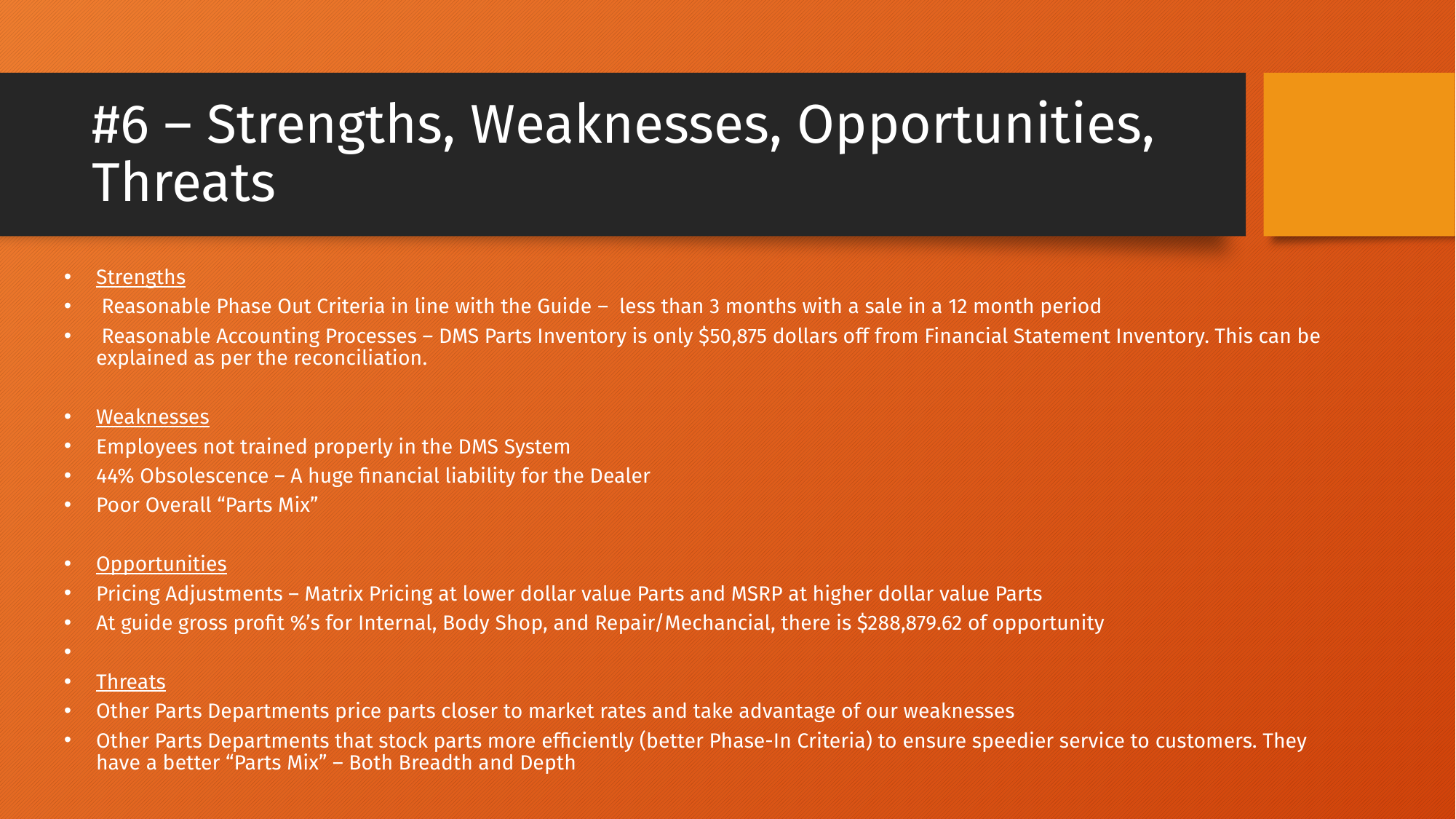

# #6 – Strengths, Weaknesses, Opportunities, Threats
Strengths
 Reasonable Phase Out Criteria in line with the Guide –  less than 3 months with a sale in a 12 month period
 Reasonable Accounting Processes – DMS Parts Inventory is only $50,875 dollars off from Financial Statement Inventory. This can be explained as per the reconciliation.

Weaknesses
Employees not trained properly in the DMS System
44% Obsolescence – A huge financial liability for the Dealer
Poor Overall “Parts Mix”

Opportunities
Pricing Adjustments – Matrix Pricing at lower dollar value Parts and MSRP at higher dollar value Parts
At guide gross profit %’s for Internal, Body Shop, and Repair/Mechancial, there is $288,879.62 of opportunity

Threats
Other Parts Departments price parts closer to market rates and take advantage of our weaknesses
Other Parts Departments that stock parts more efficiently (better Phase-In Criteria) to ensure speedier service to customers. They have a better “Parts Mix” – Both Breadth and Depth